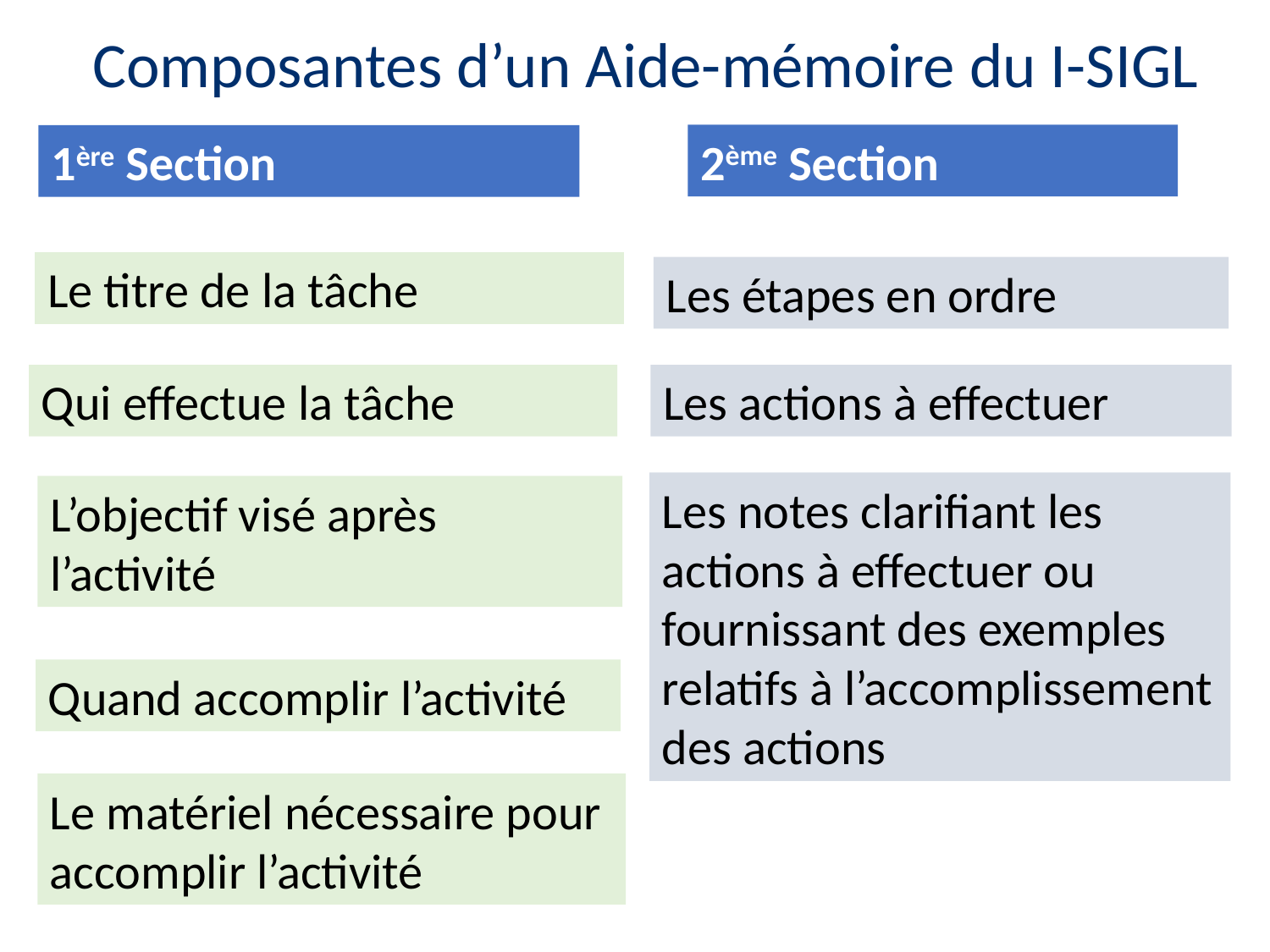

# Composantes d’un Aide-mémoire du I-SIGL

2ème Section
1ère Section
Le titre de la tâche
Les étapes en ordre
Qui effectue la tâche
Les actions à effectuer
Les notes clarifiant les actions à effectuer ou fournissant des exemples relatifs à l’accomplissement des actions
L’objectif visé après l’activité
Quand accomplir l’activité
Le matériel nécessaire pour accomplir l’activité